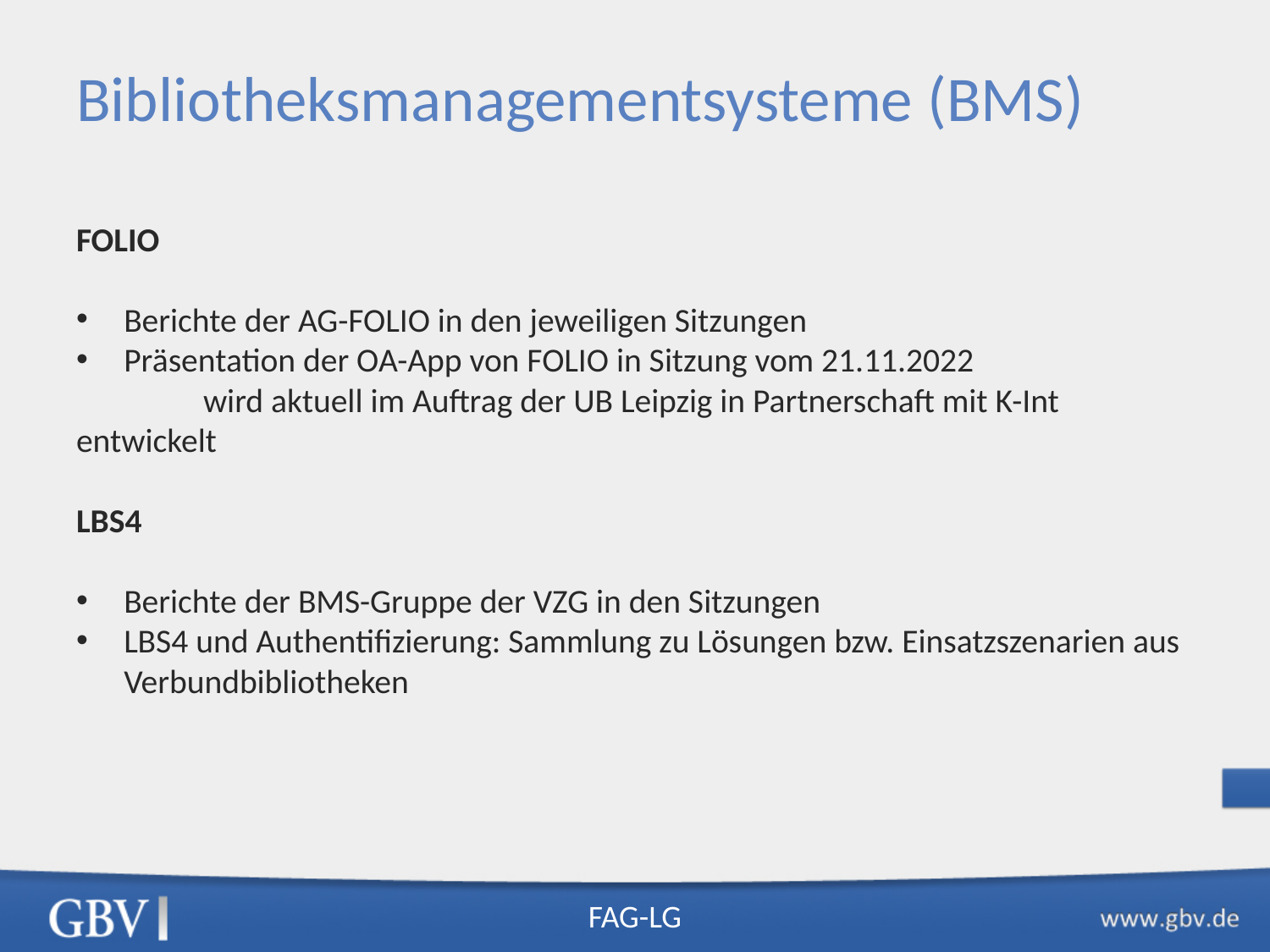

# Bibliotheksmanagementsysteme (BMS)

FOLIO

Berichte der AG-FOLIO in den jeweiligen Sitzungen
Präsentation der OA-App von FOLIO in Sitzung vom 21.11.2022
	wird aktuell im Auftrag der UB Leipzig in Partnerschaft mit K-Int entwickelt

LBS4

Berichte der BMS-Gruppe der VZG in den Sitzungen
LBS4 und Authentifizierung: Sammlung zu Lösungen bzw. Einsatzszenarien aus Verbundbibliotheken
6

FAG-LG